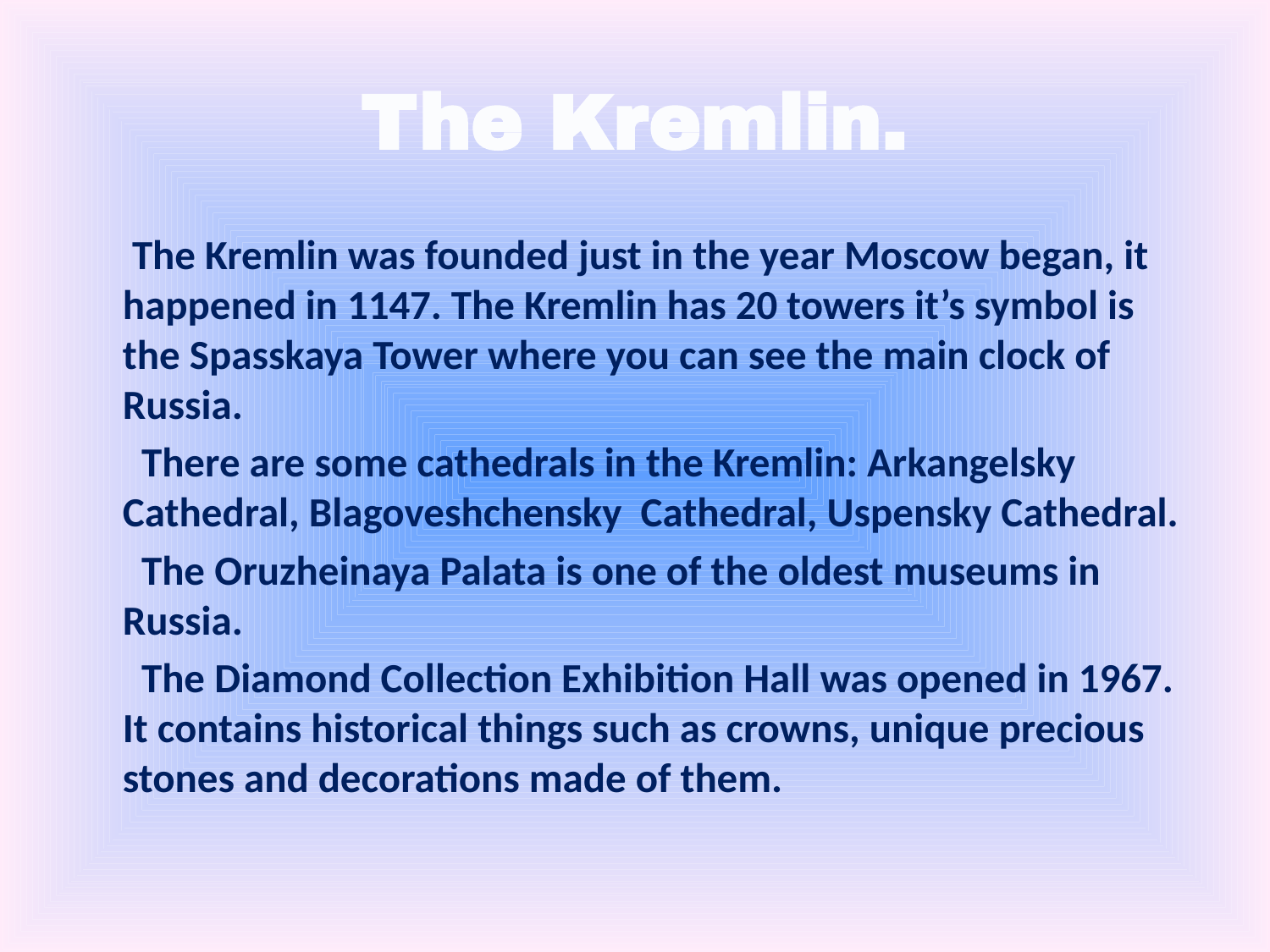

# The Kremlin.
      The Kremlin was founded just in the year Moscow began, it happened in 1147. The Kremlin has 20 towers it’s symbol is the Spasskaya Tower where you can see the main clock of Russia.
       There are some cathedrals in the Kremlin: Arkangelsky Cathedral, Blagoveshchensky  Cathedral, Uspensky Cathedral.
       The Oruzheinaya Palata is one of the oldest museums in Russia.
       The Diamond Collection Exhibition Hall was opened in 1967. It contains historical things such as crowns, unique precious stones and decorations made of them.